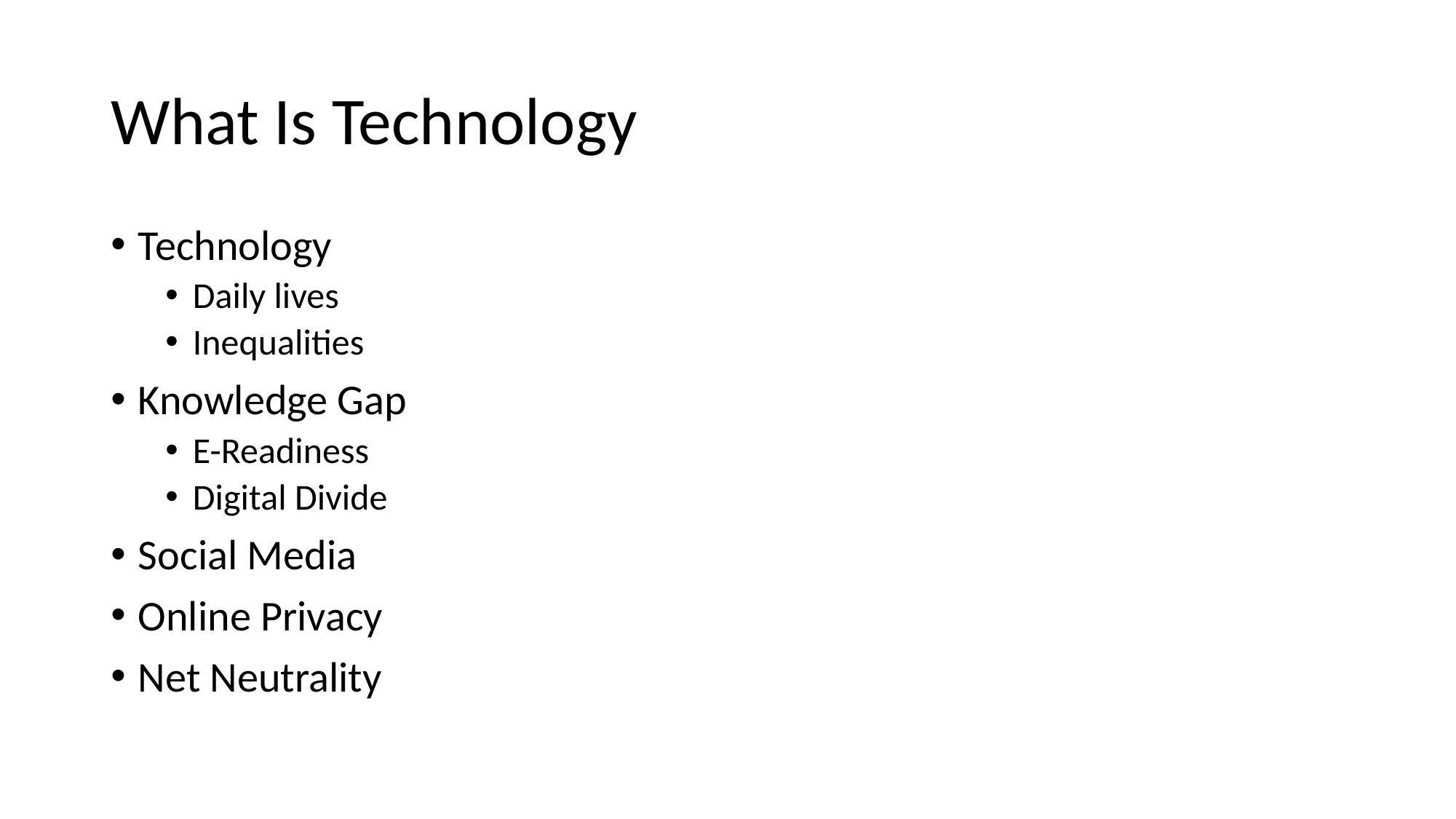

# What Is Technology
Technology
Daily lives
Inequalities
Knowledge Gap
E-Readiness
Digital Divide
Social Media
Online Privacy
Net Neutrality